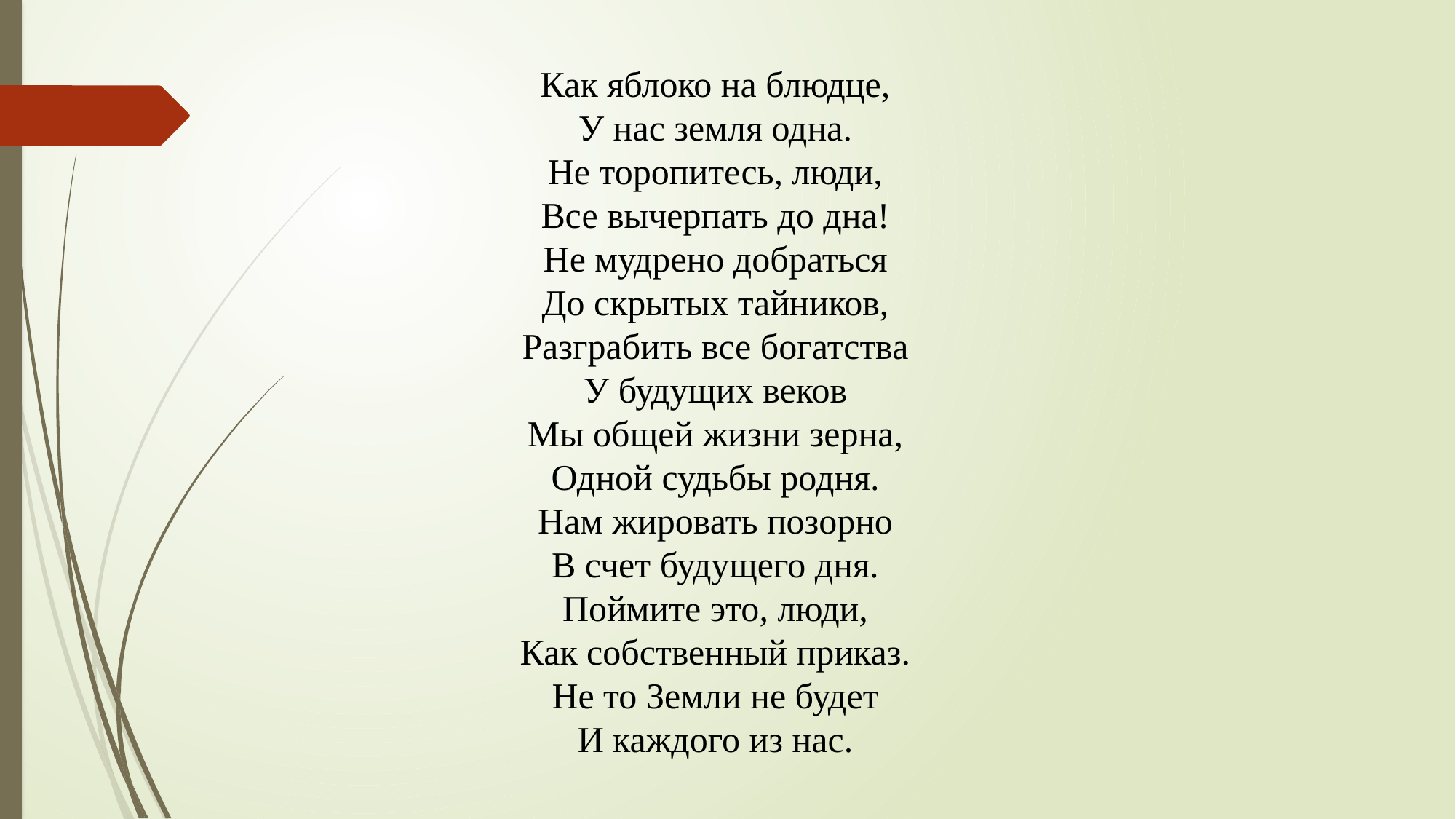

Как яблоко на блюдце,
У нас земля одна.
Не торопитесь, люди,
Все вычерпать до дна!
Не мудрено добраться
До скрытых тайников,
Разграбить все богатства
У будущих веков
Мы общей жизни зерна,
Одной судьбы родня.
Нам жировать позорно
В счет будущего дня.
Поймите это, люди,
Как собственный приказ.
Не то Земли не будет
И каждого из нас.